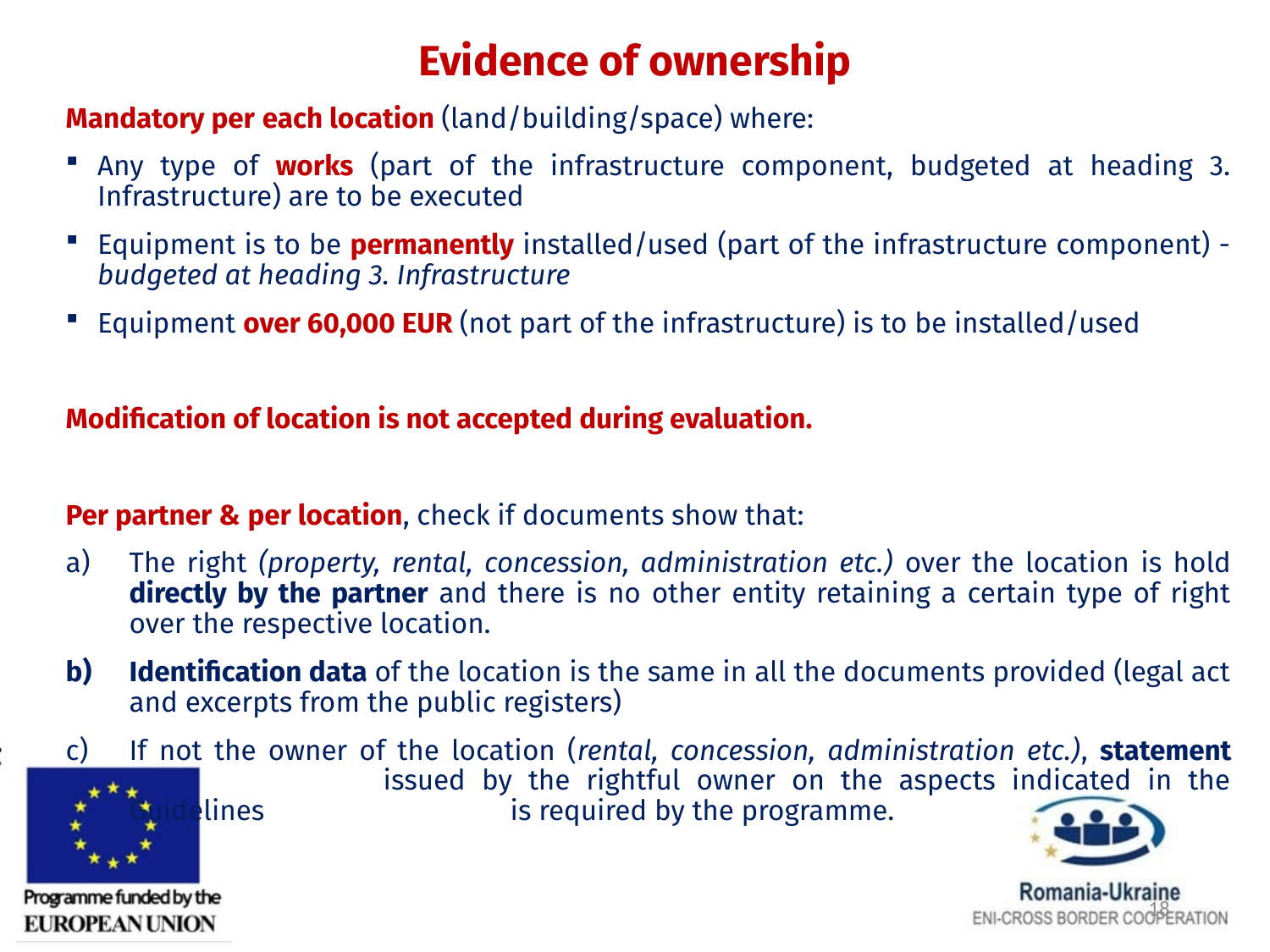

# Evidence of ownership
Mandatory per each location (land/building/space) where:
Any type of works (part of the infrastructure component, budgeted at heading 3. Infrastructure) are to be executed
Equipment is to be permanently installed/used (part of the infrastructure component) - budgeted at heading 3. Infrastructure
Equipment over 60,000 EUR (not part of the infrastructure) is to be installed/used

Modification of location is not accepted during evaluation.

Per partner & per location, check if documents show that:
The right (property, rental, concession, administration etc.) over the location is hold directly by the partner and there is no other entity retaining a certain type of right over the respective location.
Identification data of the location is the same in all the documents provided (legal act and excerpts from the public registers)
If not the owner of the location (rental, concession, administration etc.), statement		issued by the rightful owner on the aspects indicated in the Guidelines		is required by the programme.

18